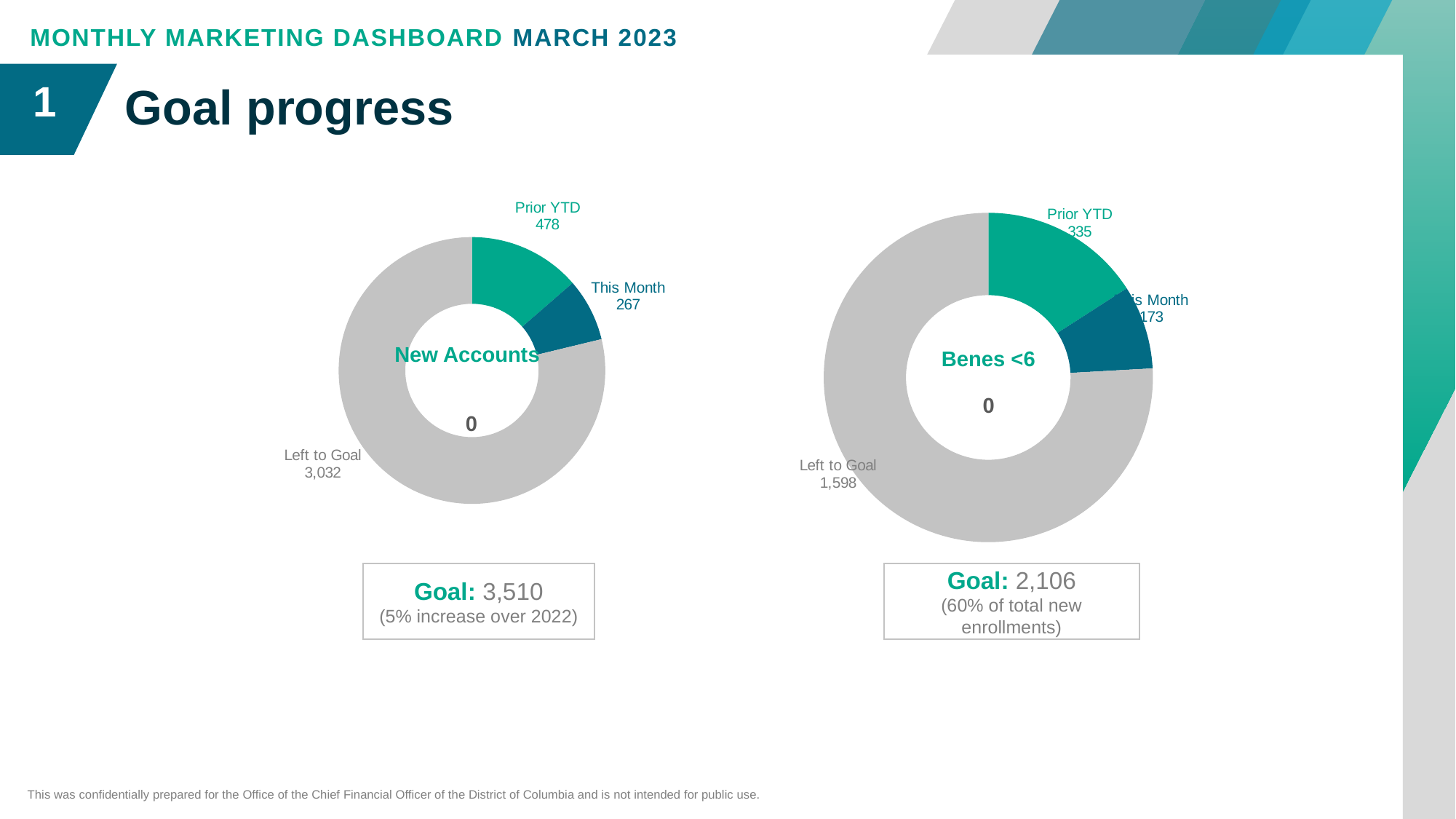

Monthly MARKETING DASHBOARD March 2023

1
# Goal progress

### Chart

| Category | Series 1 |
|---|---|
| Prior YTD | 478.0 |
| This Month | 267.0 |
| Left to Goal | 2765.0 |
New Accounts

### Chart

| Category | Series 1 |
|---|---|
| Prior YTD | 335.0 |
| This Month | 173.0 |
| Left to Goal | 1598.0 |
Benes <6

Goal: 2,106
(60% of total new enrollments)
Goal: 3,510
(5% increase over 2022)
This was confidentially prepared for the Office of the Chief Financial Officer of the District of Columbia and is not intended for public use.